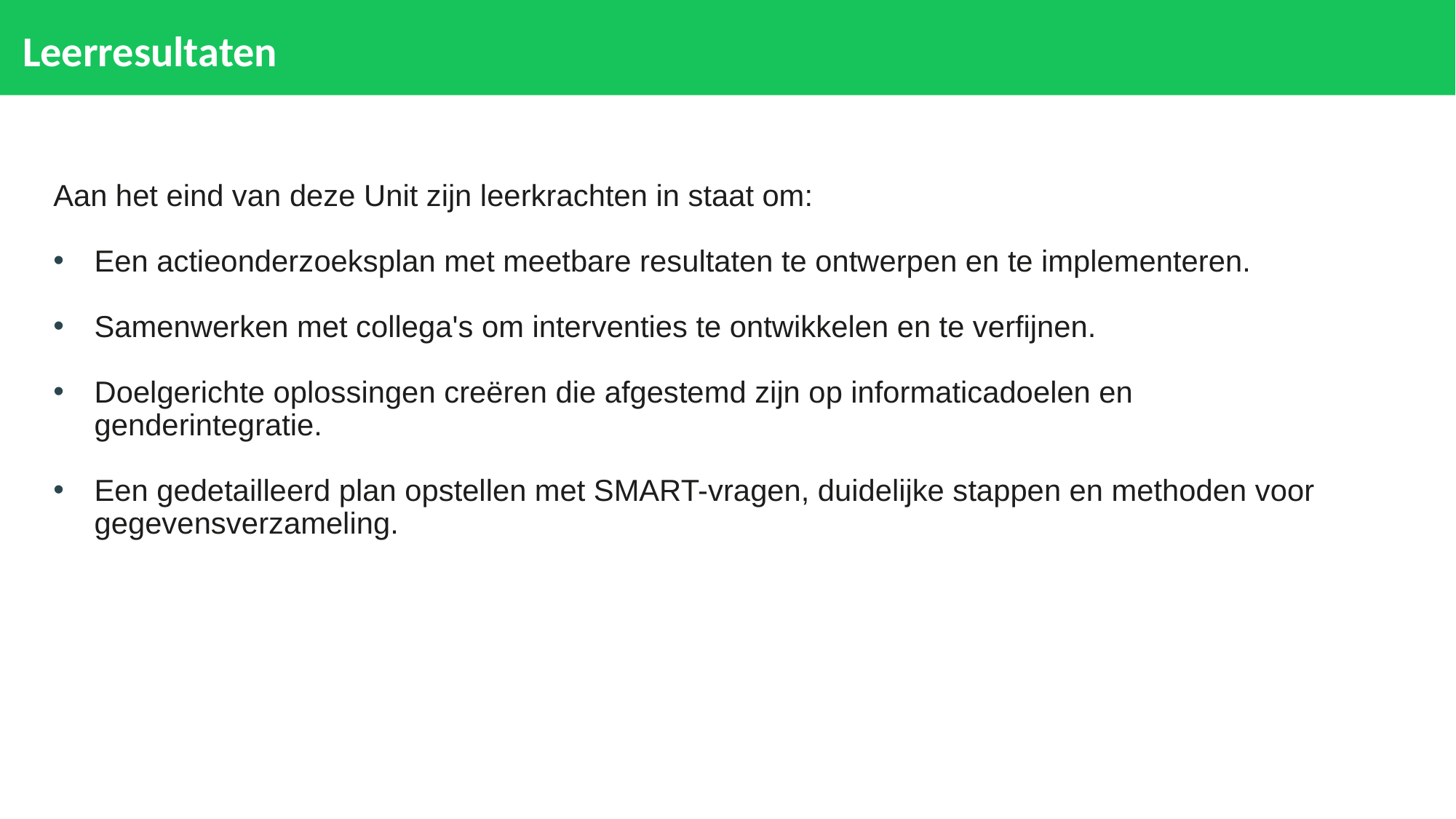

# Leerresultaten
Aan het eind van deze Unit zijn leerkrachten in staat om:

Een actieonderzoeksplan met meetbare resultaten te ontwerpen en te implementeren.

Samenwerken met collega's om interventies te ontwikkelen en te verfijnen.

Doelgerichte oplossingen creëren die afgestemd zijn op informaticadoelen en genderintegratie.

Een gedetailleerd plan opstellen met SMART-vragen, duidelijke stappen en methoden voor gegevensverzameling.